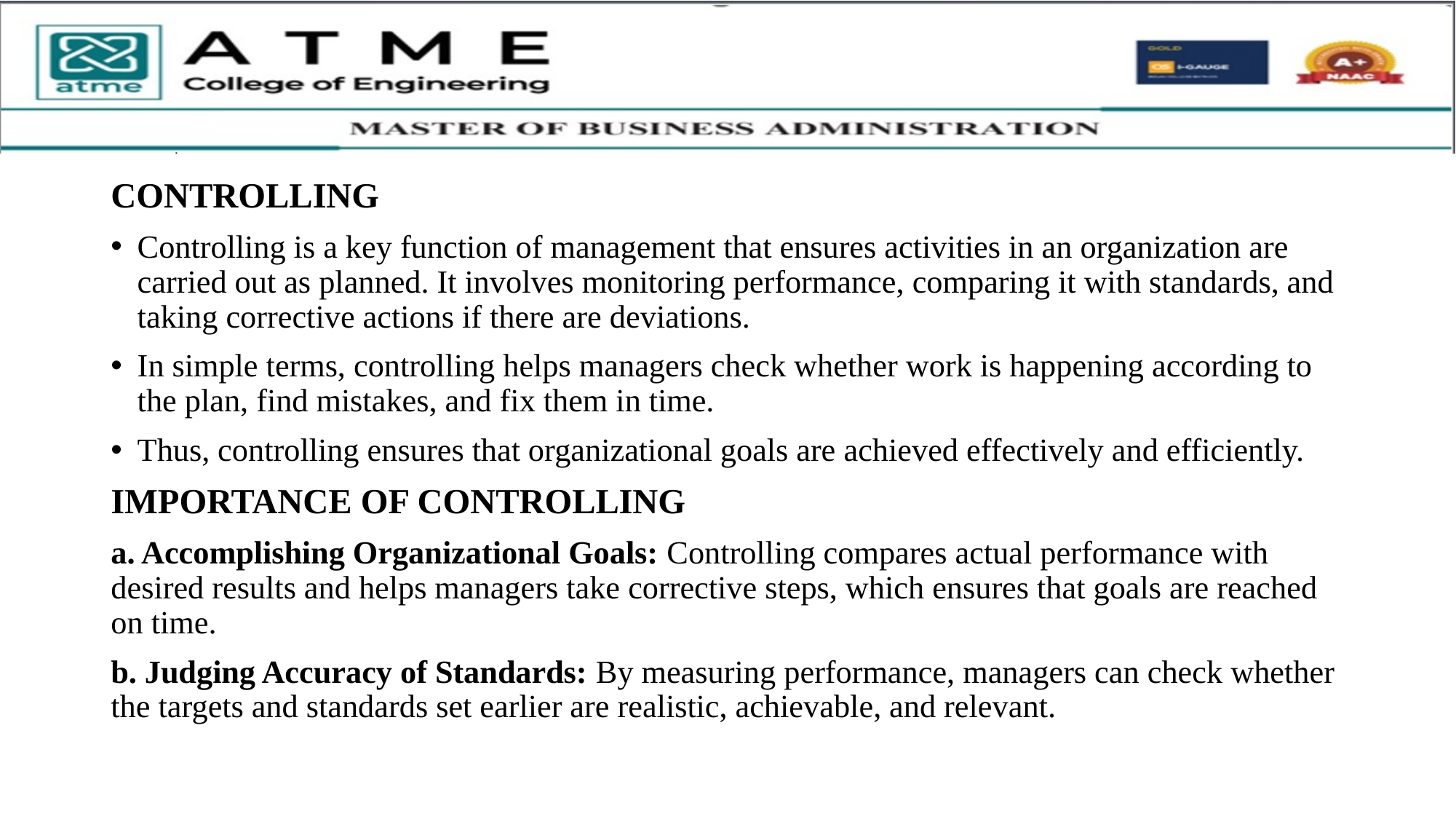

CONTROLLING
Controlling is a key function of management that ensures activities in an organization are carried out as planned. It involves monitoring performance, comparing it with standards, and taking corrective actions if there are deviations.
In simple terms, controlling helps managers check whether work is happening according to the plan, find mistakes, and fix them in time.
Thus, controlling ensures that organizational goals are achieved effectively and efficiently.
IMPORTANCE OF CONTROLLING
a. Accomplishing Organizational Goals: Controlling compares actual performance with desired results and helps managers take corrective steps, which ensures that goals are reached on time.
b. Judging Accuracy of Standards: By measuring performance, managers can check whether the targets and standards set earlier are realistic, achievable, and relevant.